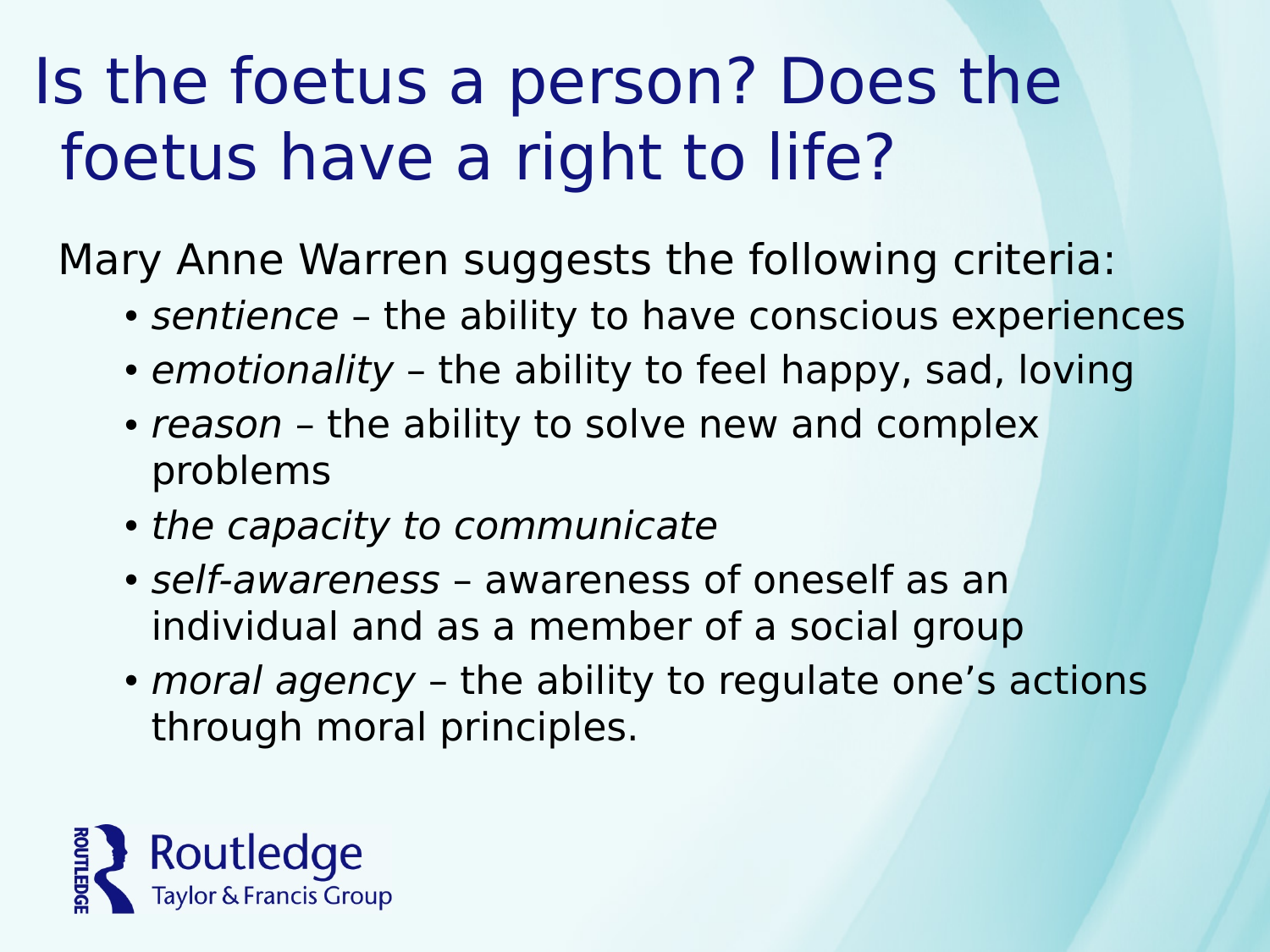

# Is the foetus a person? Does the foetus have a right to life?
Mary Anne Warren suggests the following criteria:
sentience – the ability to have conscious experiences
emotionality – the ability to feel happy, sad, loving
reason – the ability to solve new and complex problems
the capacity to communicate
self-awareness – awareness of oneself as an individual and as a member of a social group
moral agency – the ability to regulate one’s actions through moral principles.